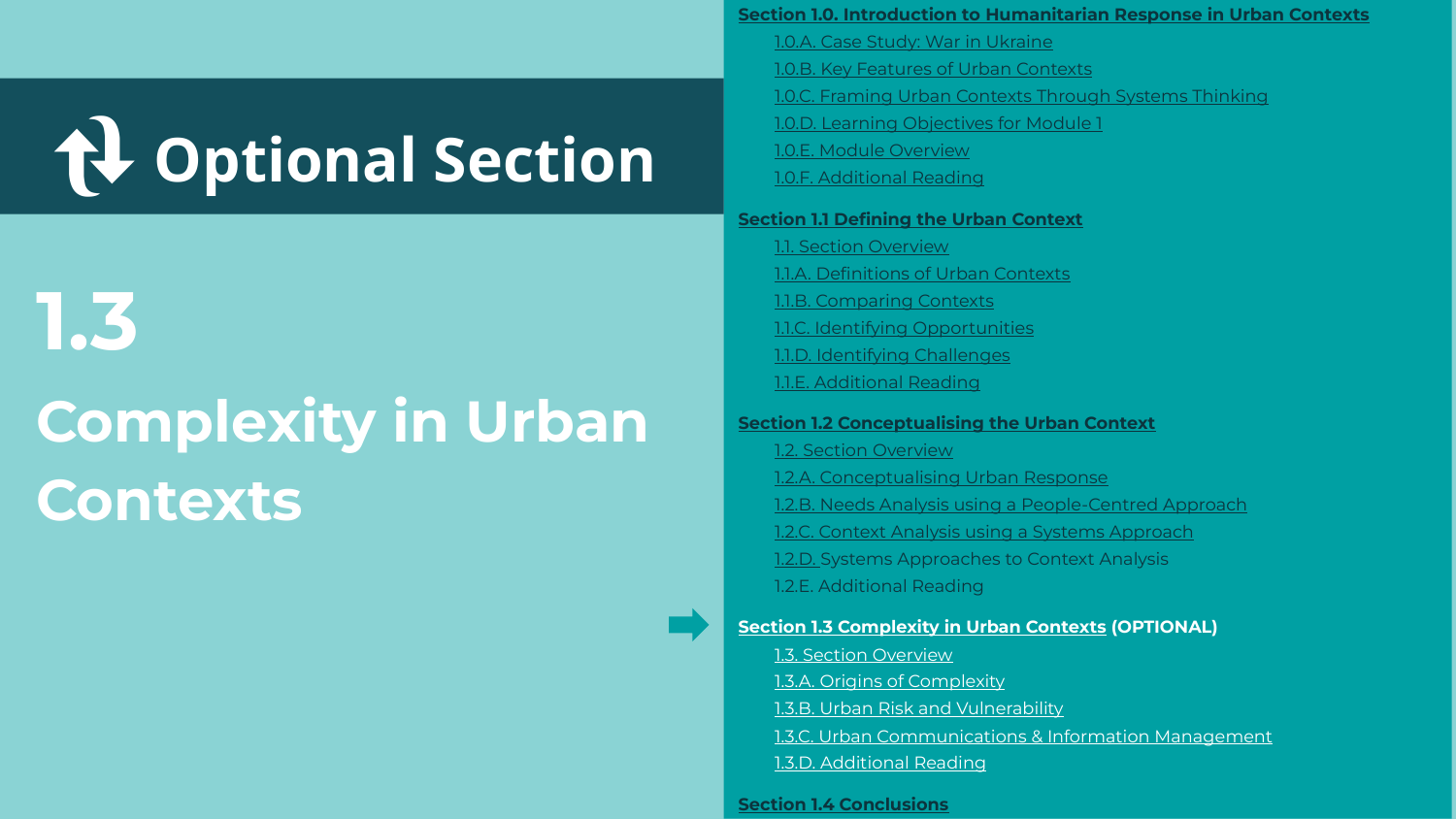

Section 1.0. Introduction to Humanitarian Response in Urban Contexts
1.0.A. Case Study: War in Ukraine
1.0.B. Key Features of Urban Contexts
1.0.C. Framing Urban Contexts Through Systems Thinking
1.0.D. Learning Objectives for Module 1
1.0.E. Module Overview
1.0.F. Additional Reading
Section 1.1 Defining the Urban Context
1.1. Section Overview
1.1.A. Definitions of Urban Contexts
1.1.B. Comparing Contexts
1.1.C. Identifying Opportunities
1.1.D. Identifying Challenges
1.1.E. Additional Reading
Section 1.2 Conceptualising the Urban Context
1.2. Section Overview
1.2.A. Conceptualising Urban Response
1.2.B. Needs Analysis using a People-Centred Approach
1.2.C. Context Analysis using a Systems Approach
1.2.D. Systems Approaches to Context Analysis
1.2.E. Additional Reading
Section 1.3 Complexity in Urban Contexts (OPTIONAL)
1.3. Section Overview
1.3.A. Origins of Complexity
1.3.B. Urban Risk and Vulnerability
1.3.C. Urban Communications & Information Management
1.3.D. Additional Reading
Section 1.4 Conclusions
69
🔃 Optional Section
# 1.3
Complexity in Urban Contexts